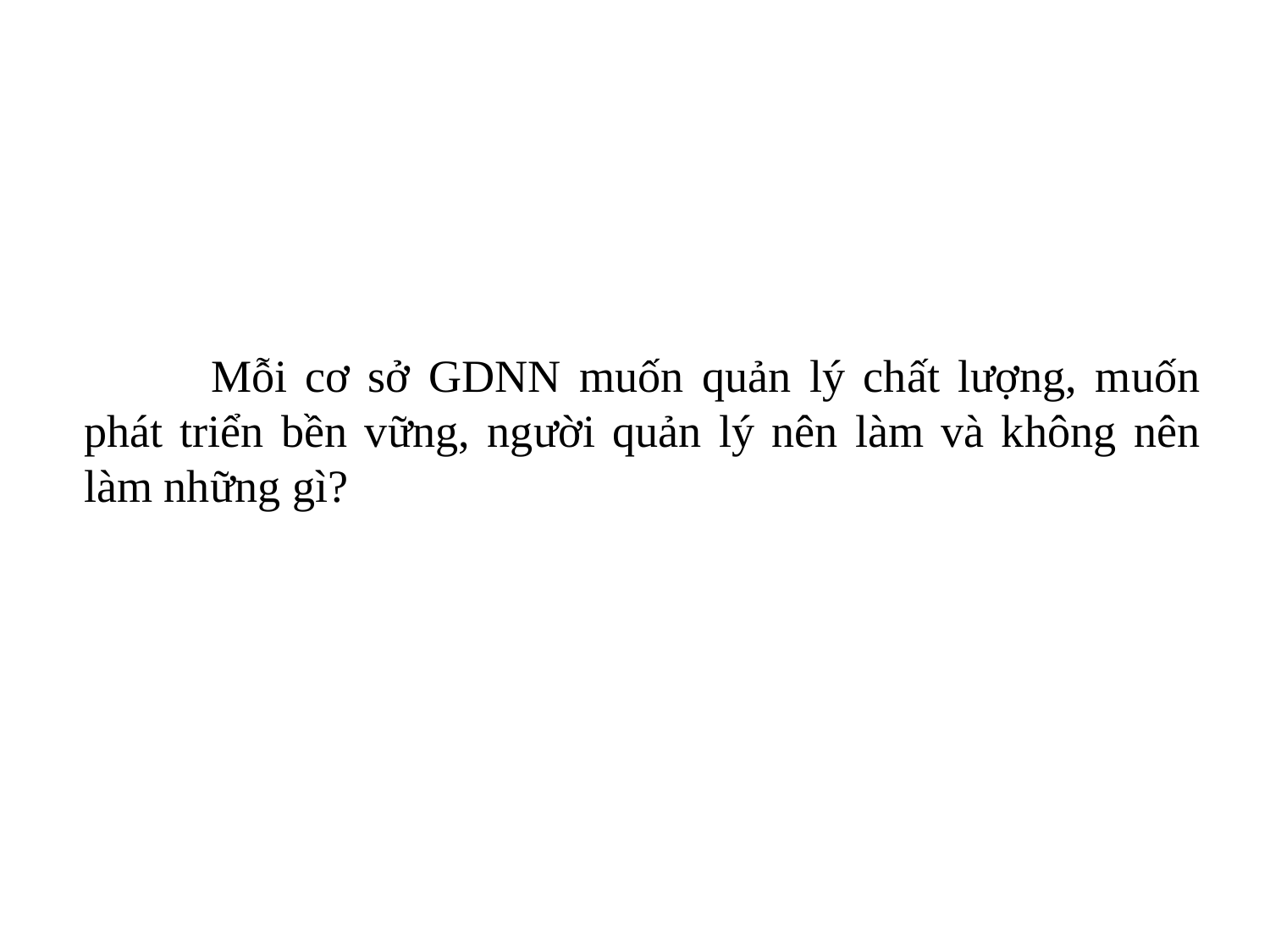

Mỗi cơ sở GDNN muốn quản lý chất lượng, muốn phát triển bền vững, người quản lý nên làm và không nên làm những gì?